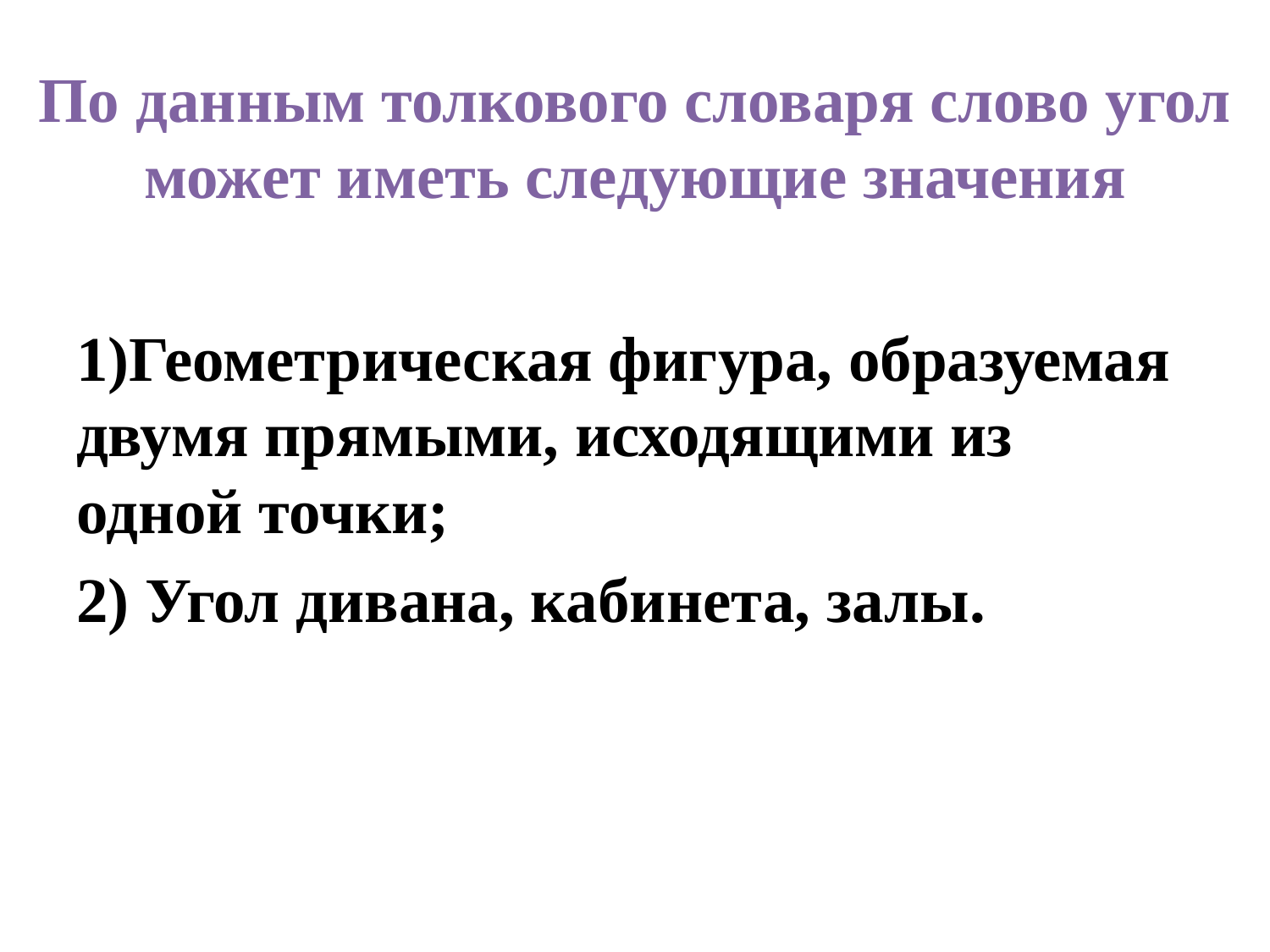

# По данным толкового словаря слово угол может иметь следующие значения

1)Геометрическая фигура, образуемая двумя прямыми, исходящими из одной точки;
2) Угол дивана, кабинета, залы.